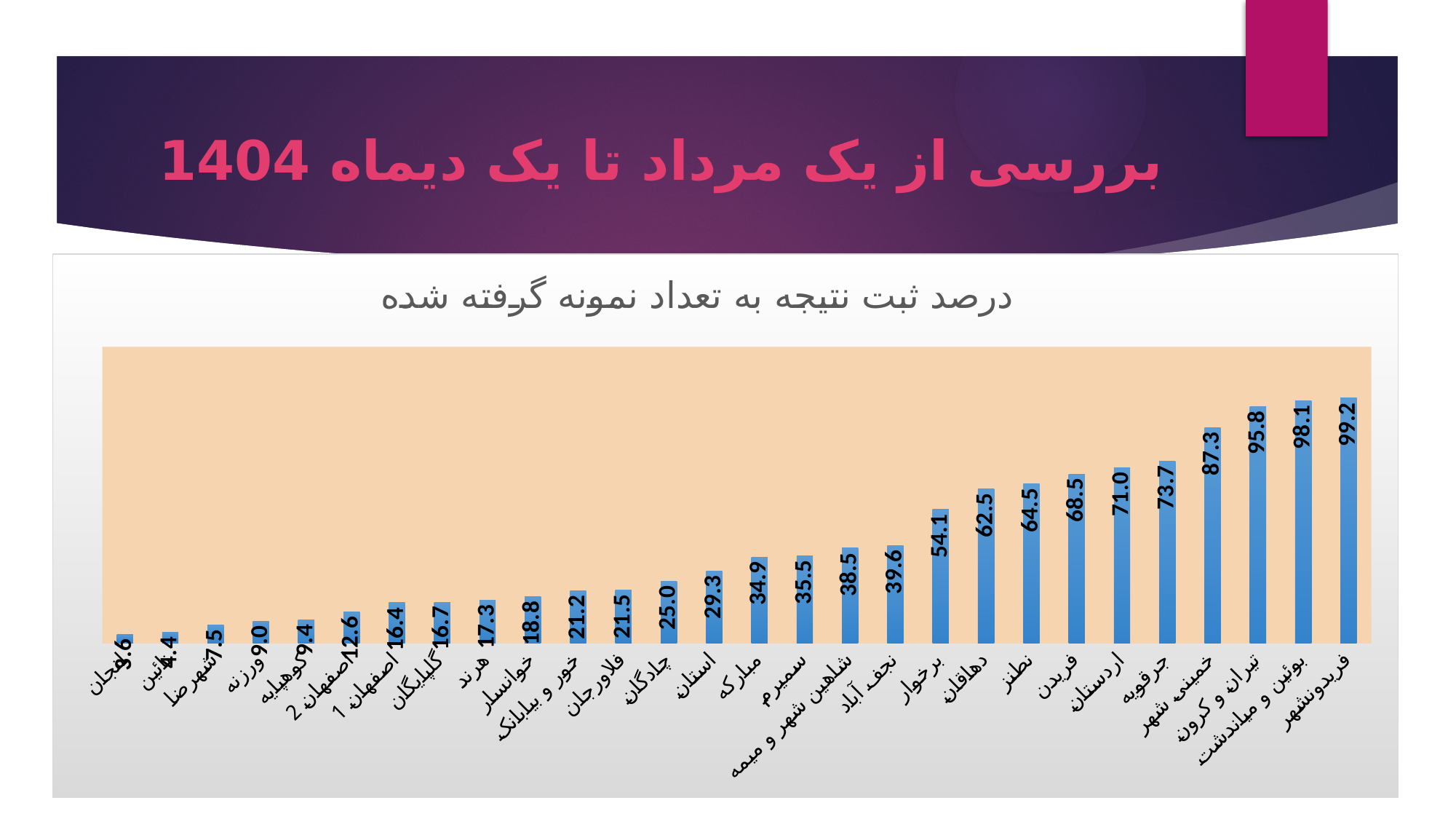

# بررسی از یک مرداد تا یک دیماه 1404

### Chart: درصد ثبت نتیجه به تعداد نمونه گرفته شده

| Category | درصد ثبت نتیجه به نمونه ثبت شده در سامانه سیب |
|---|---|
| لنجان | 3.5678889990089195 |
| نائین | 4.375 |
| شهرضا | 7.496012759170653 |
| ورزنه | 9.00900900900901 |
| کوهپایه | 9.411764705882353 |
| اصفهان 2 | 12.648842956638958 |
| اصفهان 1 | 16.410020684900022 |
| گلپایگان | 16.666666666666664 |
| هرند | 17.307692307692307 |
| خوانسار | 18.75 |
| خور و بیابانک | 21.176470588235293 |
| فلاورجان | 21.53987167736022 |
| چادگان | 25.0 |
| استان | 29.3040871074641 |
| مبارکه | 34.91773308957952 |
| سمیرم | 35.46511627906977 |
| شاهین شهر و میمه | 38.53317811408615 |
| نجف آباد | 39.59638135003479 |
| برخوار | 54.11392405063291 |
| دهاقان | 62.5 |
| نطنز | 64.51612903225806 |
| فریدن | 68.50828729281768 |
| اردستان | 71.03448275862068 |
| جرقویه | 73.68421052631578 |
| خمینی شهر | 87.29747245625406 |
| تیران و کرون | 95.81881533101046 |
| بوئین و میاندشت | 98.14814814814815 |
| فریدونشهر | 99.16666666666667 |